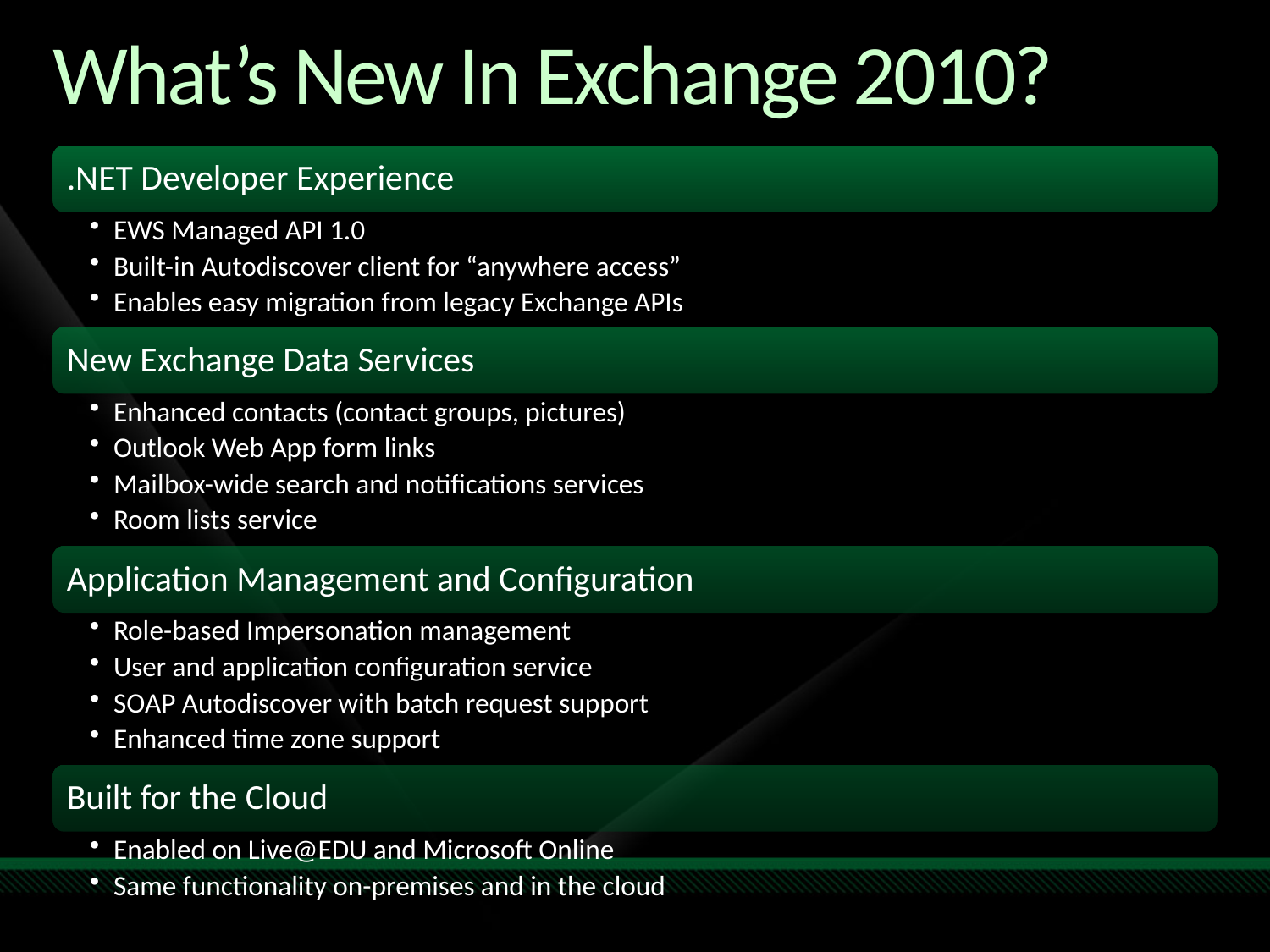

# What’s New In Exchange 2010?
.NET Developer Experience
EWS Managed API 1.0
Built-in Autodiscover client for “anywhere access”
Enables easy migration from legacy Exchange APIs
New Exchange Data Services
Enhanced contacts (contact groups, pictures)
Outlook Web App form links
Mailbox-wide search and notifications services
Room lists service
Application Management and Configuration
Role-based Impersonation management
User and application configuration service
SOAP Autodiscover with batch request support
Enhanced time zone support
Built for the Cloud
Enabled on Live@EDU and Microsoft Online
Same functionality on-premises and in the cloud